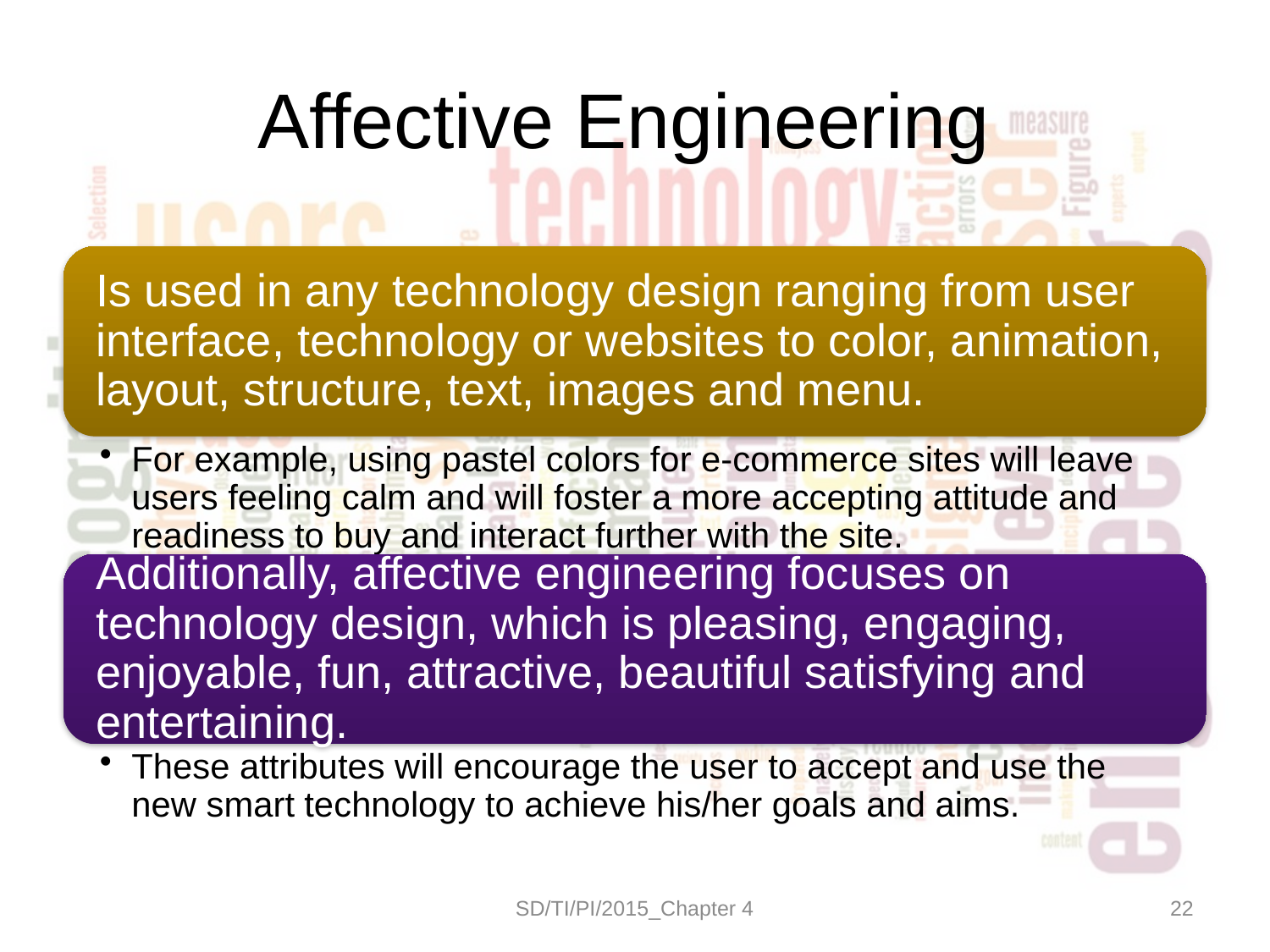

# Affective Engineering
Is used in any technology design ranging from user interface, technology or websites to color, animation, layout, structure, text, images and menu.
For example, using pastel colors for e-commerce sites will leave users feeling calm and will foster a more accepting attitude and readiness to buy and interact further with the site.
Additionally, affective engineering focuses on technology design, which is pleasing, engaging, enjoyable, fun, attractive, beautiful satisfying and entertaining.
These attributes will encourage the user to accept and use the new smart technology to achieve his/her goals and aims.
SD/TI/PI/2015_Chapter 4
22